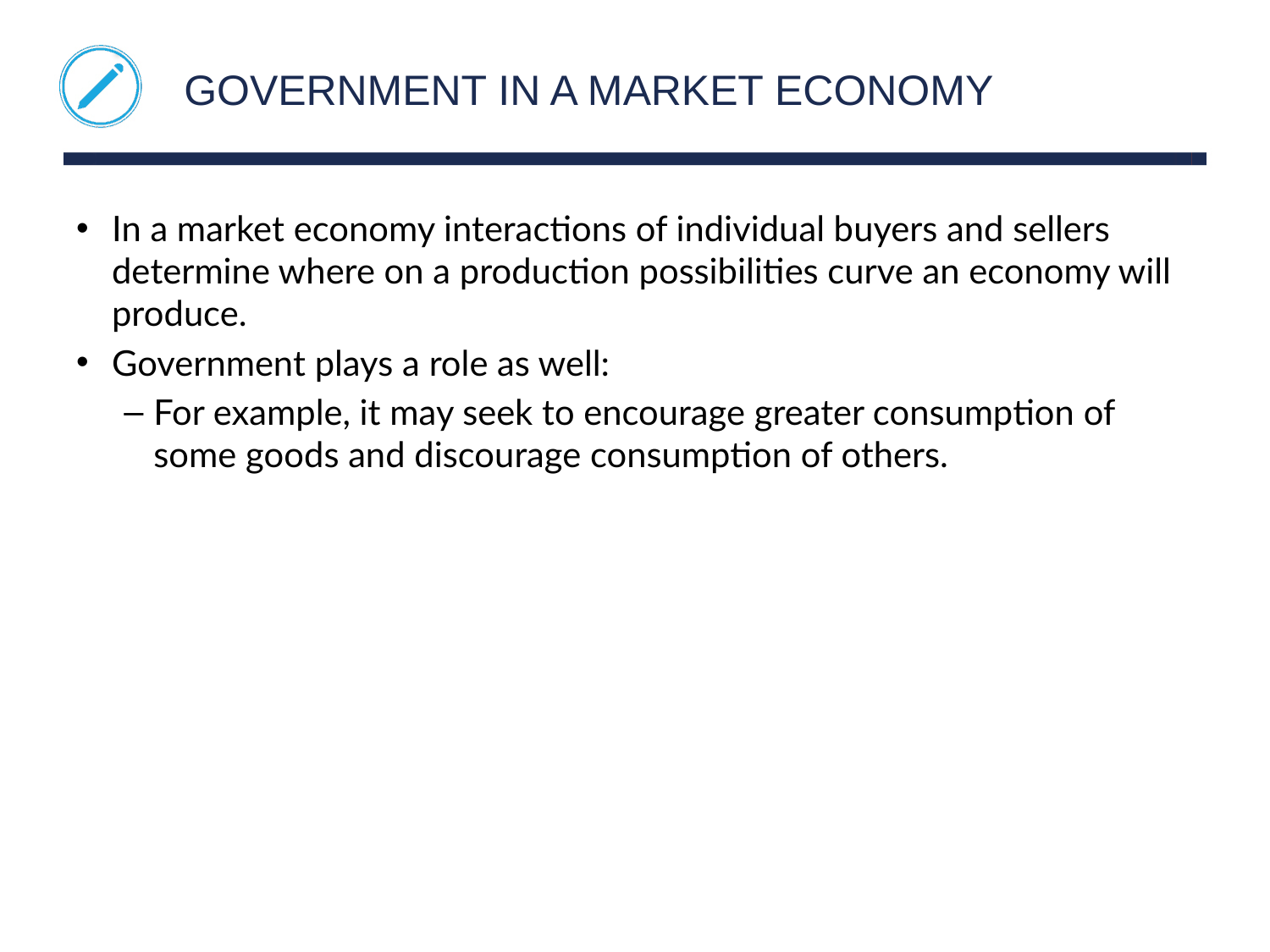

# Government in a market economy
In a market economy interactions of individual buyers and sellers determine where on a production possibilities curve an economy will produce.
Government plays a role as well:
For example, it may seek to encourage greater consumption of some goods and discourage consumption of others.